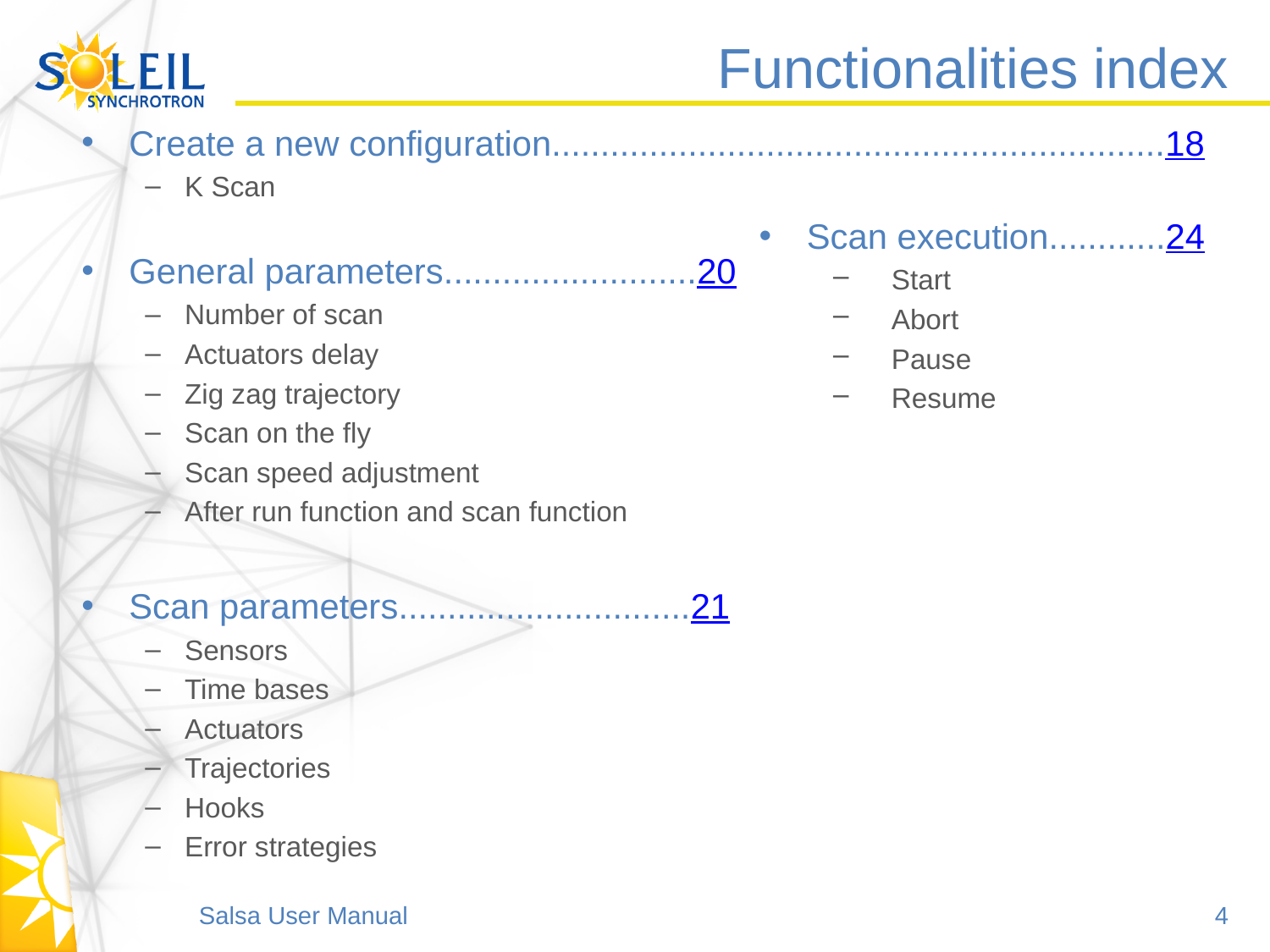

# Functionalities index
Create a new configuration...............................................................18
K Scan

General parameters..........................20
Number of scan
Actuators delay
Zig zag trajectory
Scan on the fly
Scan speed adjustment
After run function and scan function

Scan parameters..............................21
Sensors
Time bases
Actuators
Trajectories
Hooks
Error strategies

Scan execution............24
Start
Abort
Pause
Resume

Salsa User Manual							4